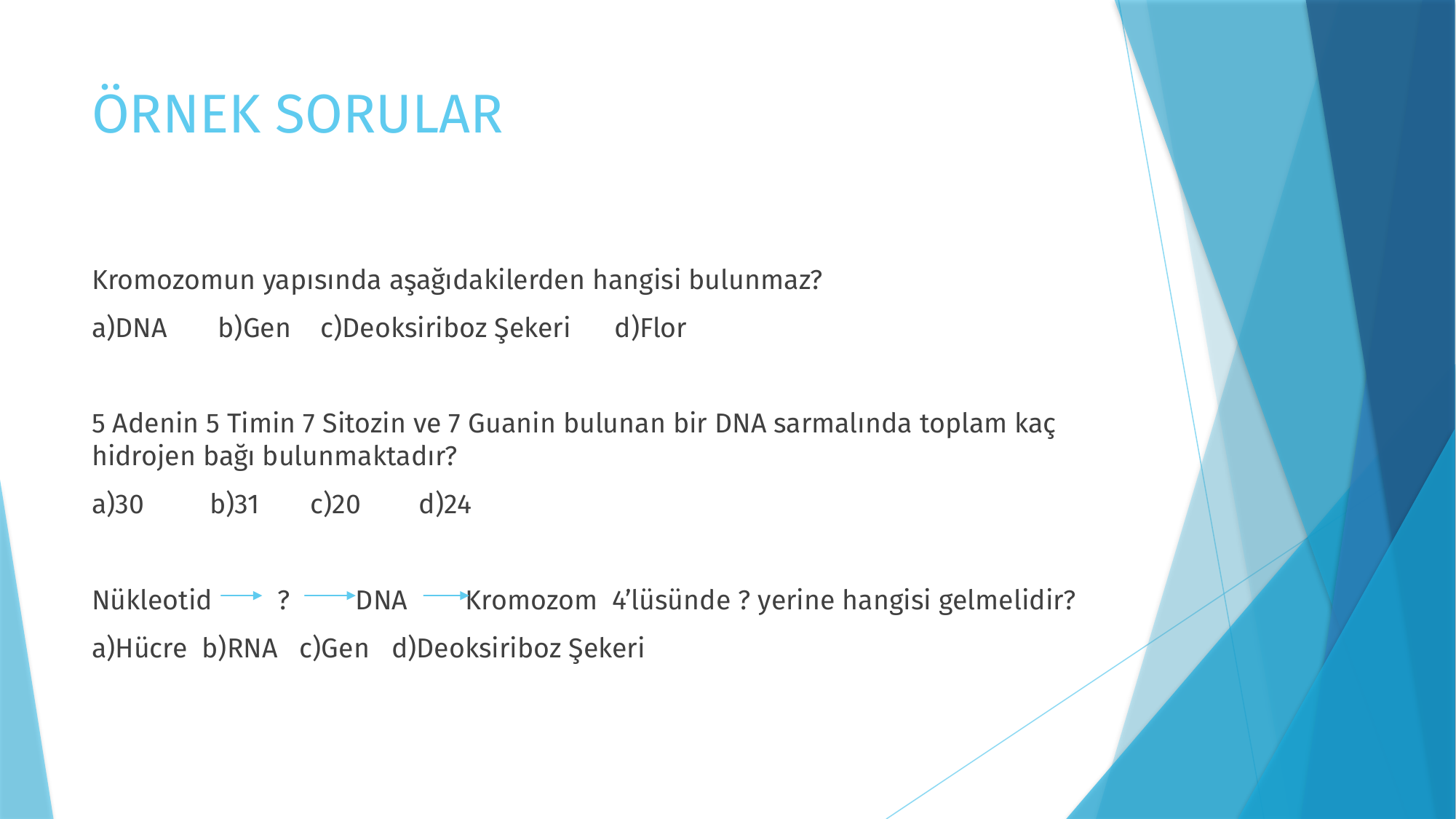

# ÖRNEK SORULAR
Kromozomun yapısında aşağıdakilerden hangisi bulunmaz?
a)DNA       b)Gen    c)Deoksiriboz Şekeri      d)Flor

5 Adenin 5 Timin 7 Sitozin ve 7 Guanin bulunan bir DNA sarmalında toplam kaç hidrojen bağı bulunmaktadır?
a)30         b)31       c)20        d)24

Nükleotid         ?         DNA        Kromozom  4’lüsünde ? yerine hangisi gelmelidir?
a)Hücre  b)RNA   c)Gen   d)Deoksiriboz Şekeri